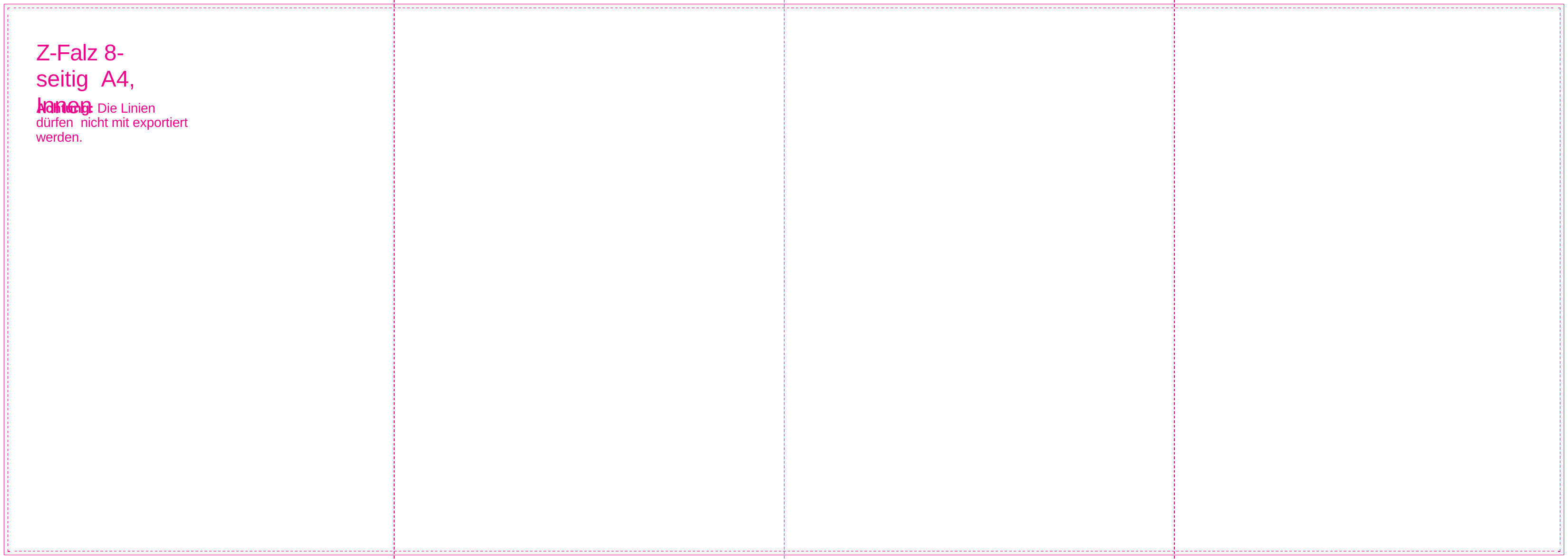

# Z-Falz 8-seitig  A4, Innen
Achtung: Die Linien dürfen  nicht mit exportiert werden.